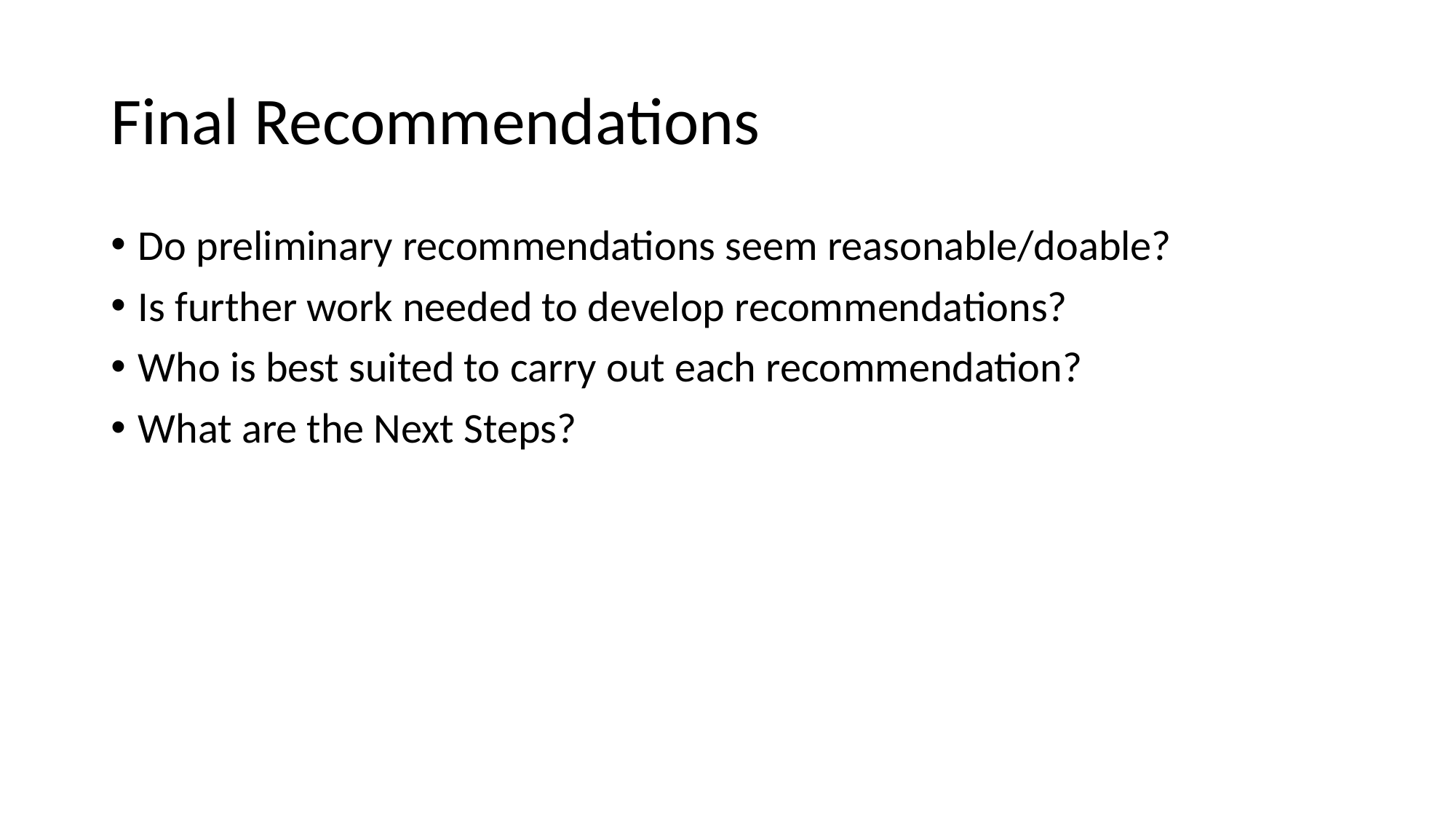

# Final Recommendations
Do preliminary recommendations seem reasonable/doable?
Is further work needed to develop recommendations?
Who is best suited to carry out each recommendation?
What are the Next Steps?